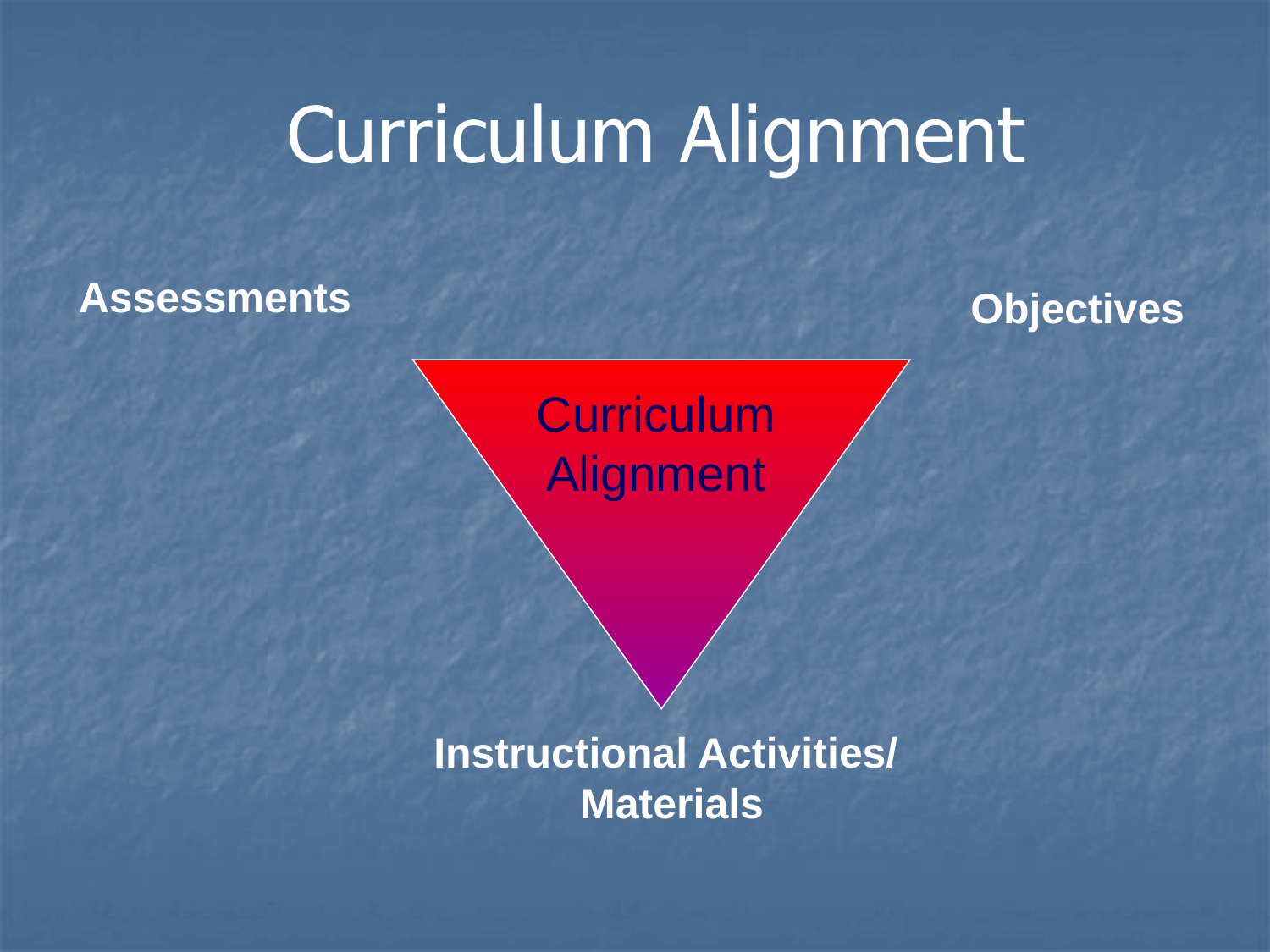

Curriculum Alignment
Assessments
Objectives

Curriculum Alignment
Instructional Activities/  Materials